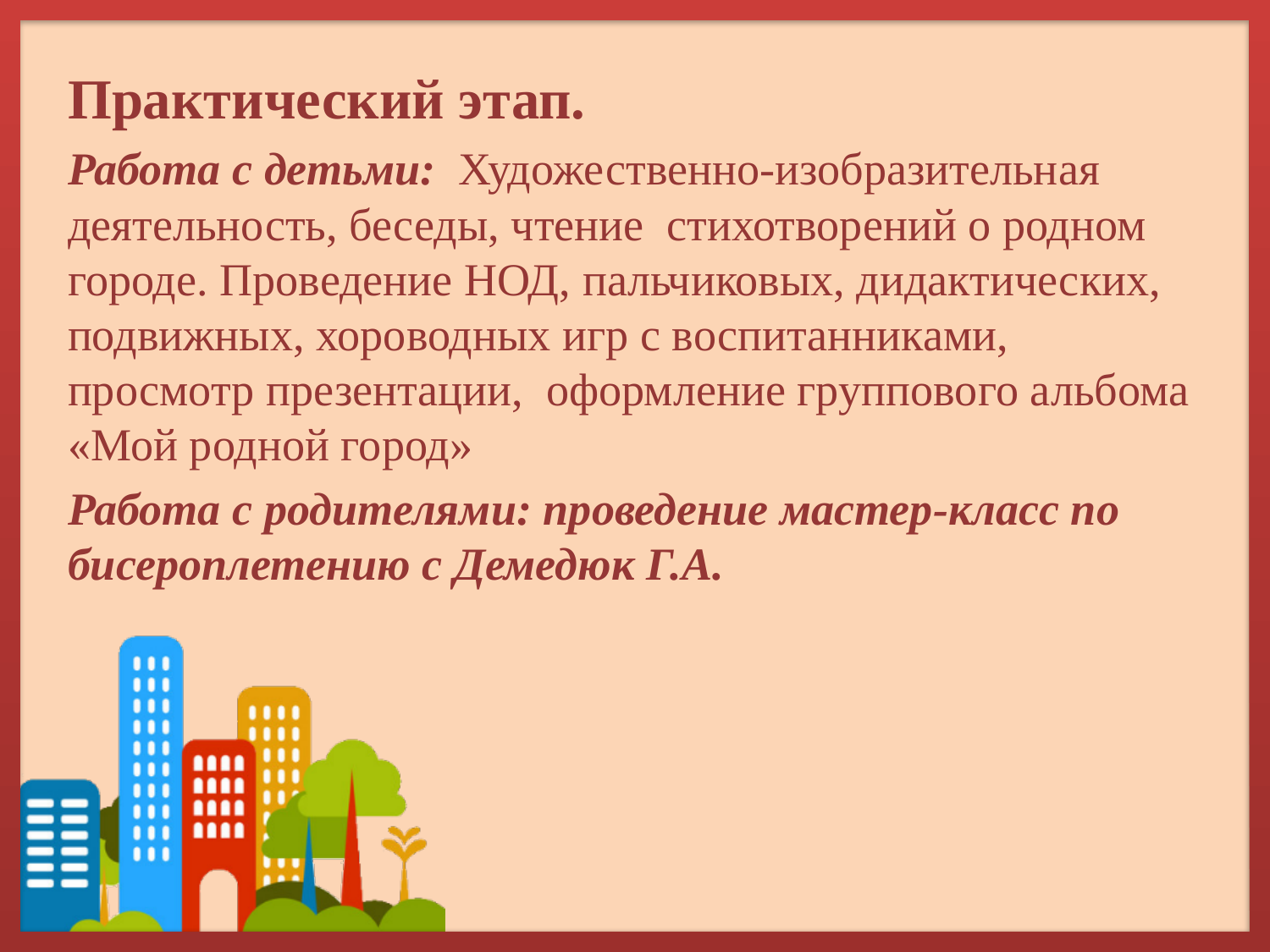

Практический этап.
Работа с детьми:  Художественно-изобразительная деятельность, беседы, чтение  стихотворений о родном городе. Проведение НОД, пальчиковых, дидактических, подвижных, хороводных игр с воспитанниками, просмотр презентации,  оформление группового альбома «Мой родной город»
Работа с родителями: проведение мастер-класс по бисероплетению с Демедюк Г.А.